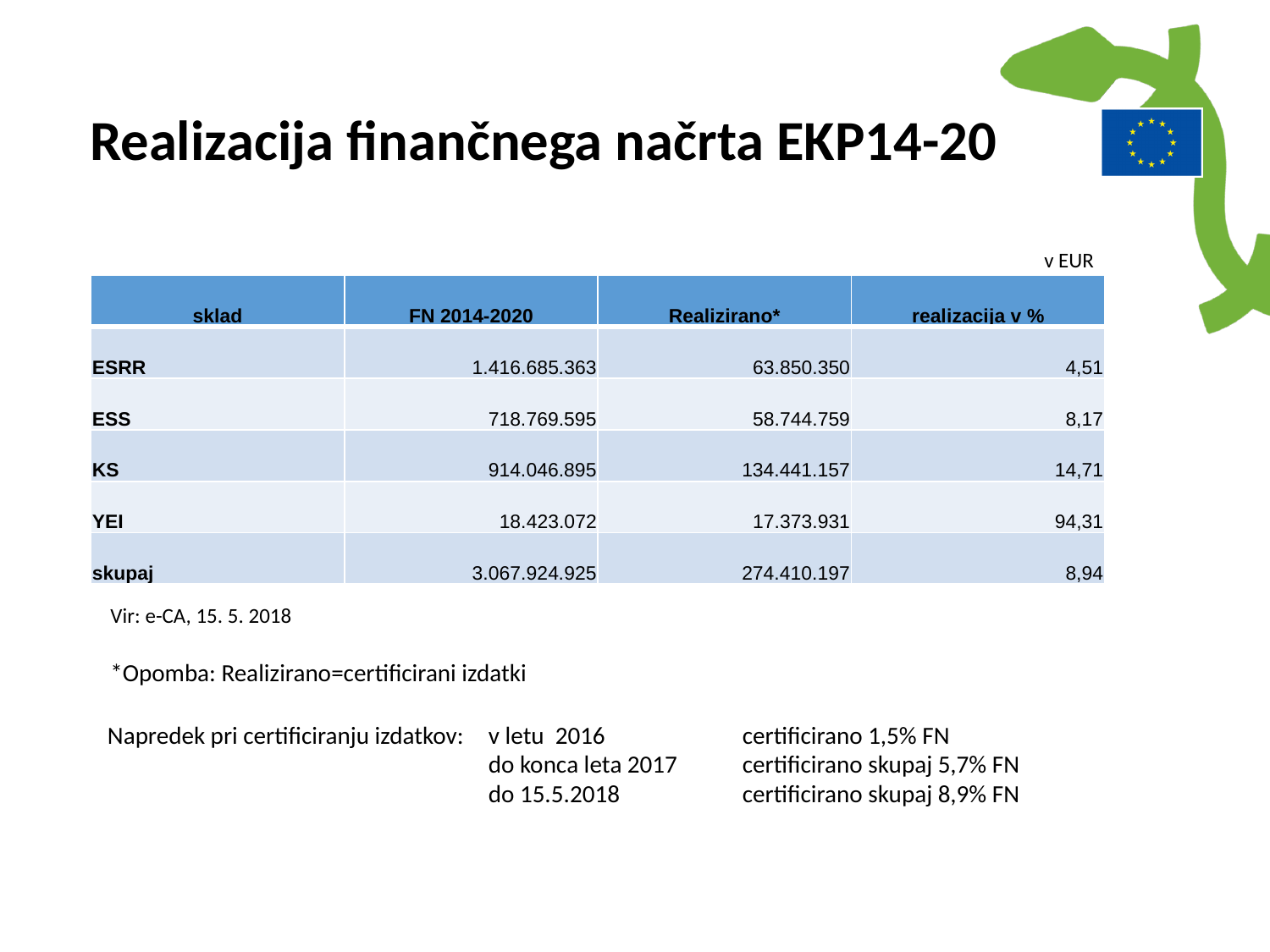

Realizacija finančnega načrta EKP14-20
v EUR
| sklad | FN 2014-2020 | Realizirano\* | realizacija v % |
| --- | --- | --- | --- |
| ESRR | 1.416.685.363 | 63.850.350 | 4,51 |
| ESS | 718.769.595 | 58.744.759 | 8,17 |
| KS | 914.046.895 | 134.441.157 | 14,71 |
| YEI | 18.423.072 | 17.373.931 | 94,31 |
| skupaj | 3.067.924.925 | 274.410.197 | 8,94 |
Vir: e-CA, 15. 5. 2018

*Opomba: Realizirano=certificirani izdatki
Napredek pri certificiranju izdatkov: 	v letu  2016 		certificirano 1,5% FN 					do konca leta 2017 	certificirano skupaj 5,7% FN 				do 15.5.2018	certificirano skupaj 8,9% FN